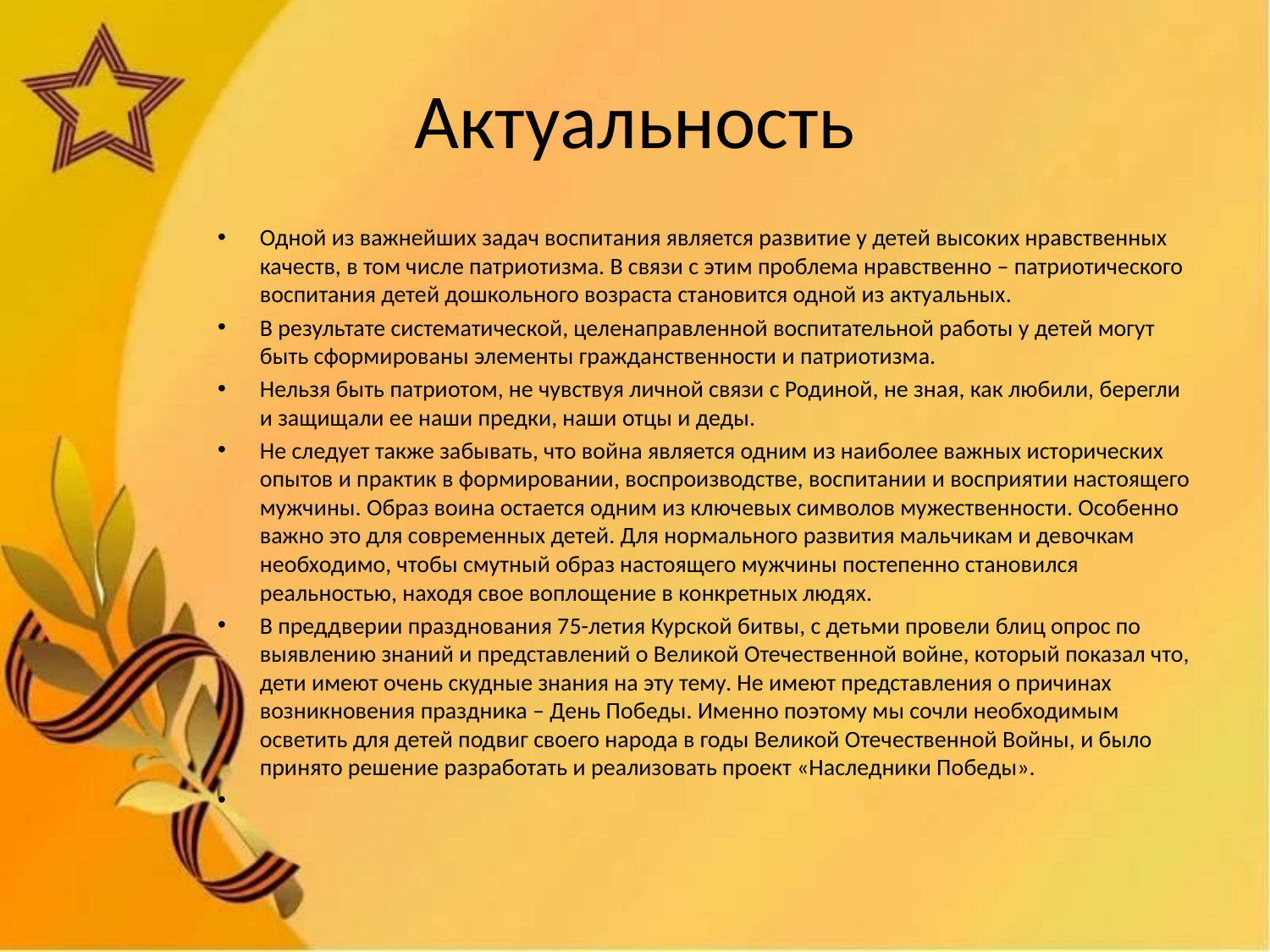

# Актуальность
Одной из важнейших задач воспитания является развитие у детей высоких нравственных  качеств, в том числе патриотизма. В связи с этим проблема нравственно – патриотического воспитания детей дошкольного возраста становится одной из актуальных.
В результате систематической, целенаправленной воспитательной работы у детей могут быть сформированы элементы гражданственности и патриотизма.
Нельзя быть патриотом, не чувствуя личной связи с Родиной, не зная, как любили, берегли и защищали ее наши предки, наши отцы и деды.
Не следует также забывать, что война является одним из наиболее важных исторических опытов и практик в формировании, воспроизводстве, воспитании и восприятии настоящего мужчины. Образ воина остается одним из ключевых символов мужественности. Особенно важно это для современных детей. Для нормального развития мальчикам и девочкам необходимо, чтобы смутный образ настоящего мужчины постепенно становился реальностью, находя свое воплощение в конкретных людях.
В преддверии празднования 75-летия Курской битвы, с детьми провели блиц опрос по выявлению знаний и представлений о Великой Отечественной войне, который показал что, дети имеют очень скудные знания на эту тему. Не имеют представления о причинах возникновения праздника – День Победы. Именно поэтому мы сочли необходимым осветить для детей подвиг своего народа в годы Великой Отечественной Войны, и было принято решение разработать и реализовать проект «Наследники Победы».